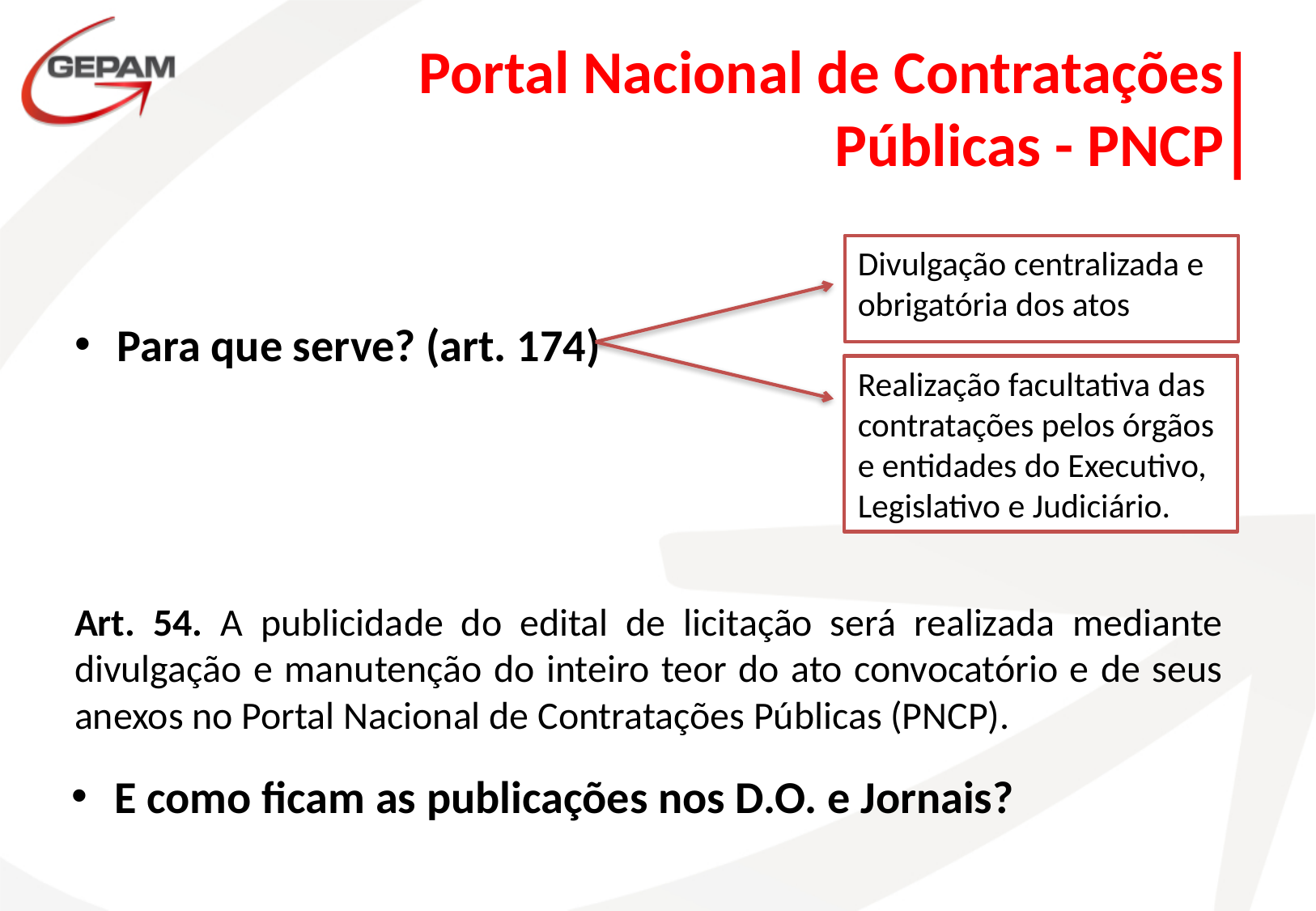

Portal Nacional de Contratações Públicas - PNCP

Divulgação centralizada e obrigatória dos atos

Para que serve? (art. 174)
Realização facultativa das contratações pelos órgãos e entidades do Executivo, Legislativo e Judiciário.
Art. 54. A publicidade do edital de licitação será realizada mediante divulgação e manutenção do inteiro teor do ato convocatório e de seus anexos no Portal Nacional de Contratações Públicas (PNCP).
E como ficam as publicações nos D.O. e Jornais?